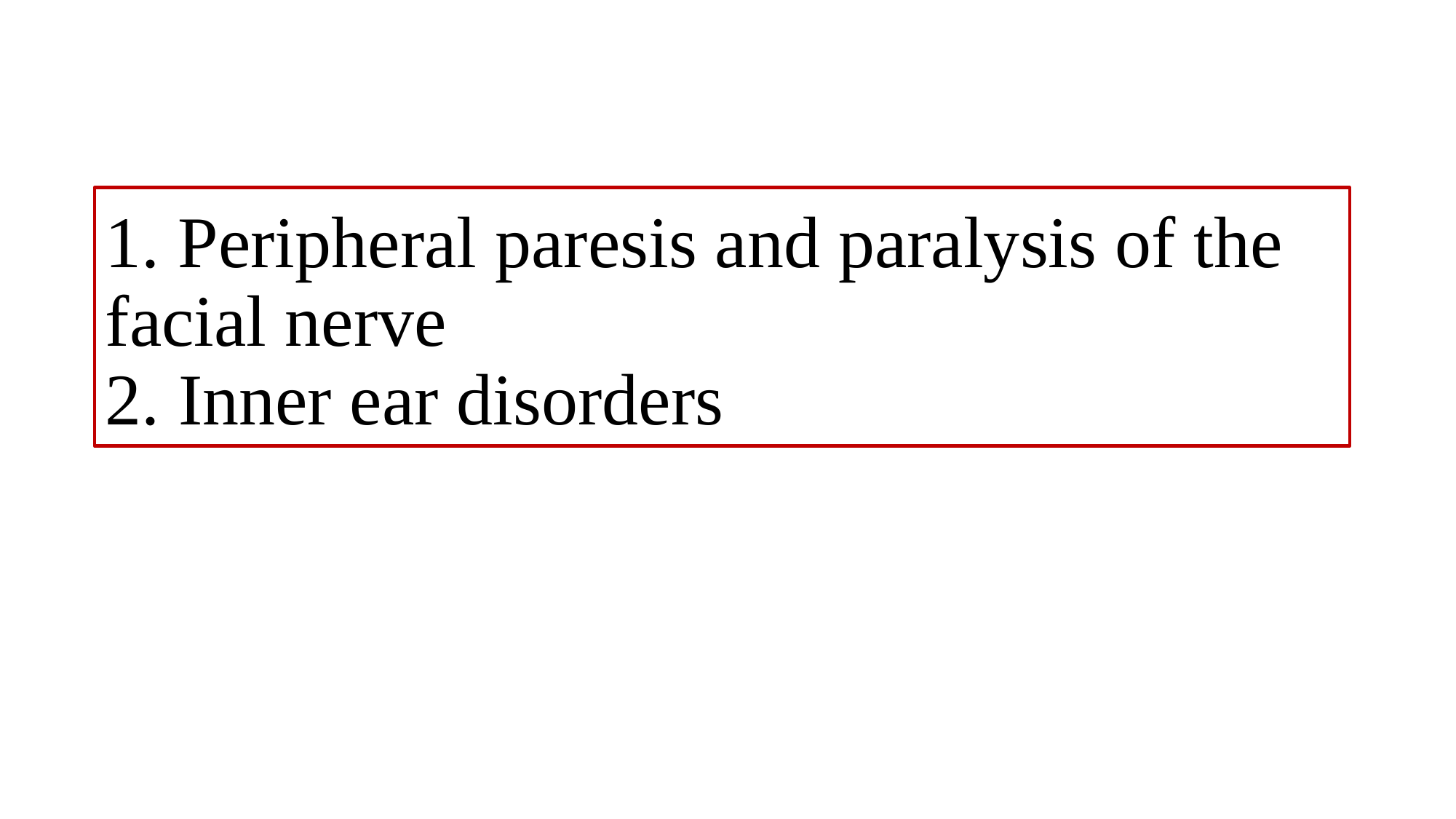

# 1. Peripheral paresis and paralysis of the facial nerve 2. Inner ear disorders